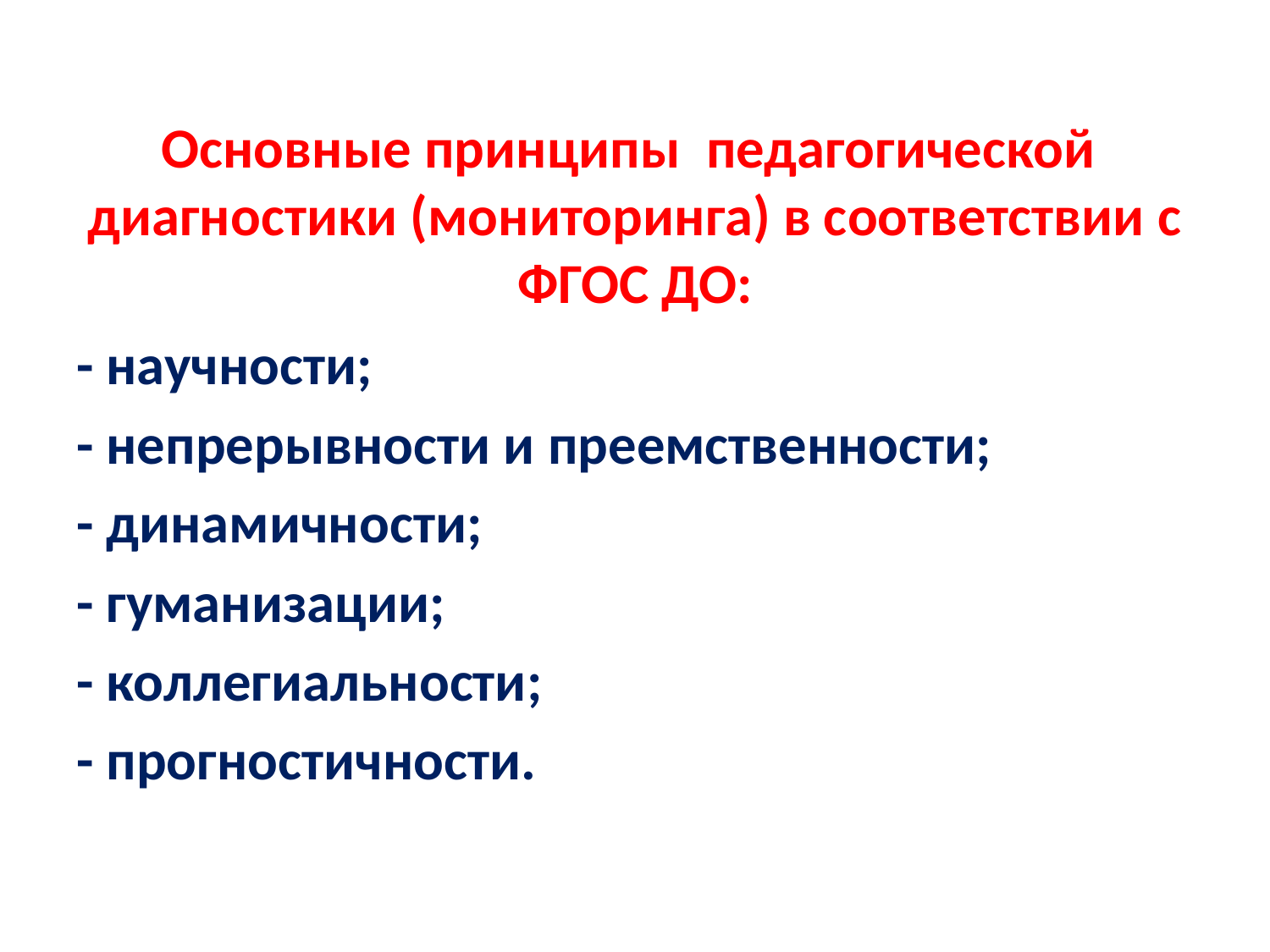

# Основные принципы  педагогической  диагностики (мониторинга) в соответствии с ФГОС ДО:
- научности;
- непрерывности и преемственности;
- динамичности;
- гуманизации;
- коллегиальности;
- прогностичности.